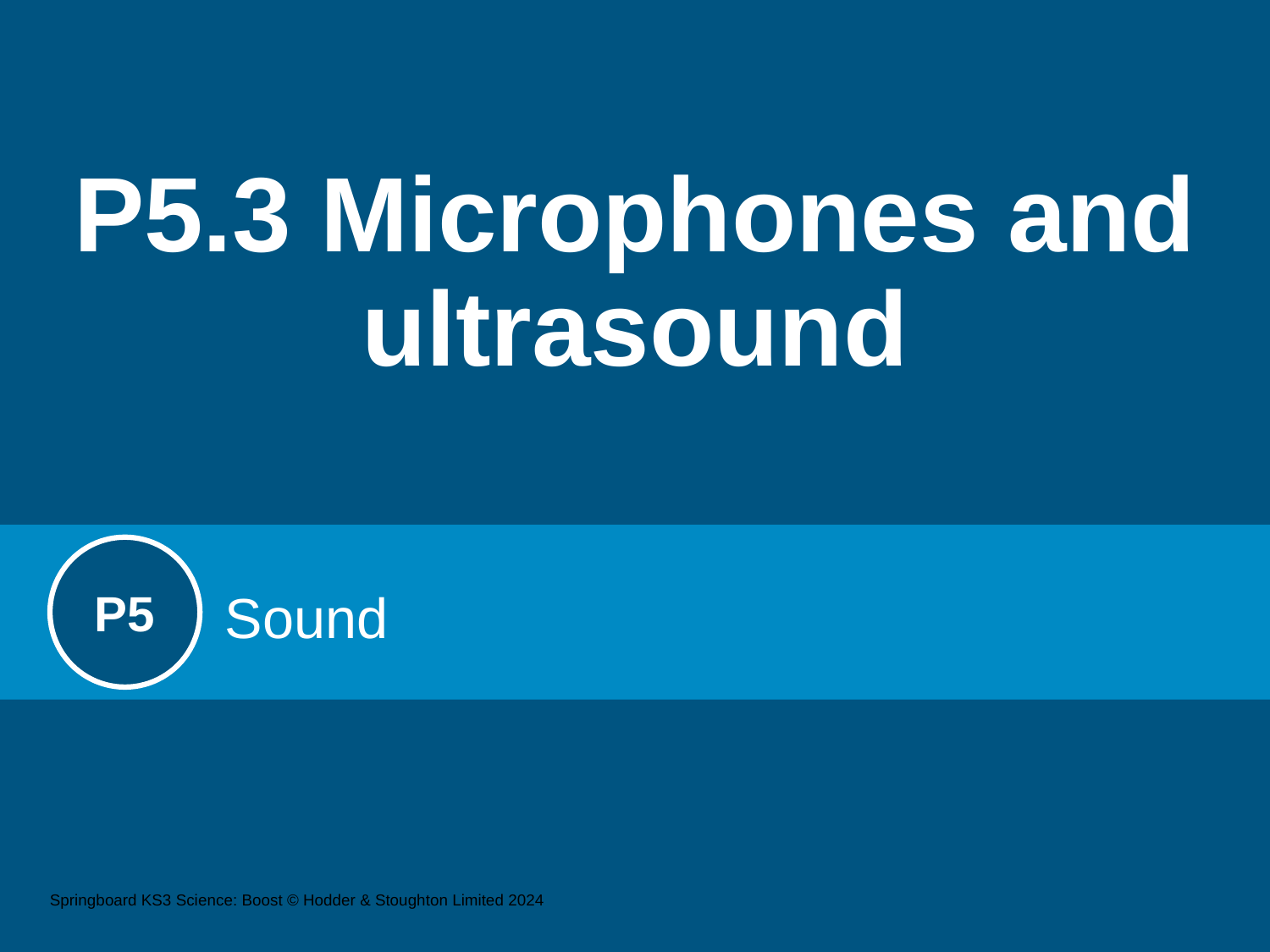

# P5.3 Microphones and ultrasound
Sound
P5
Springboard KS3 Science: Boost © Hodder & Stoughton Limited 2024